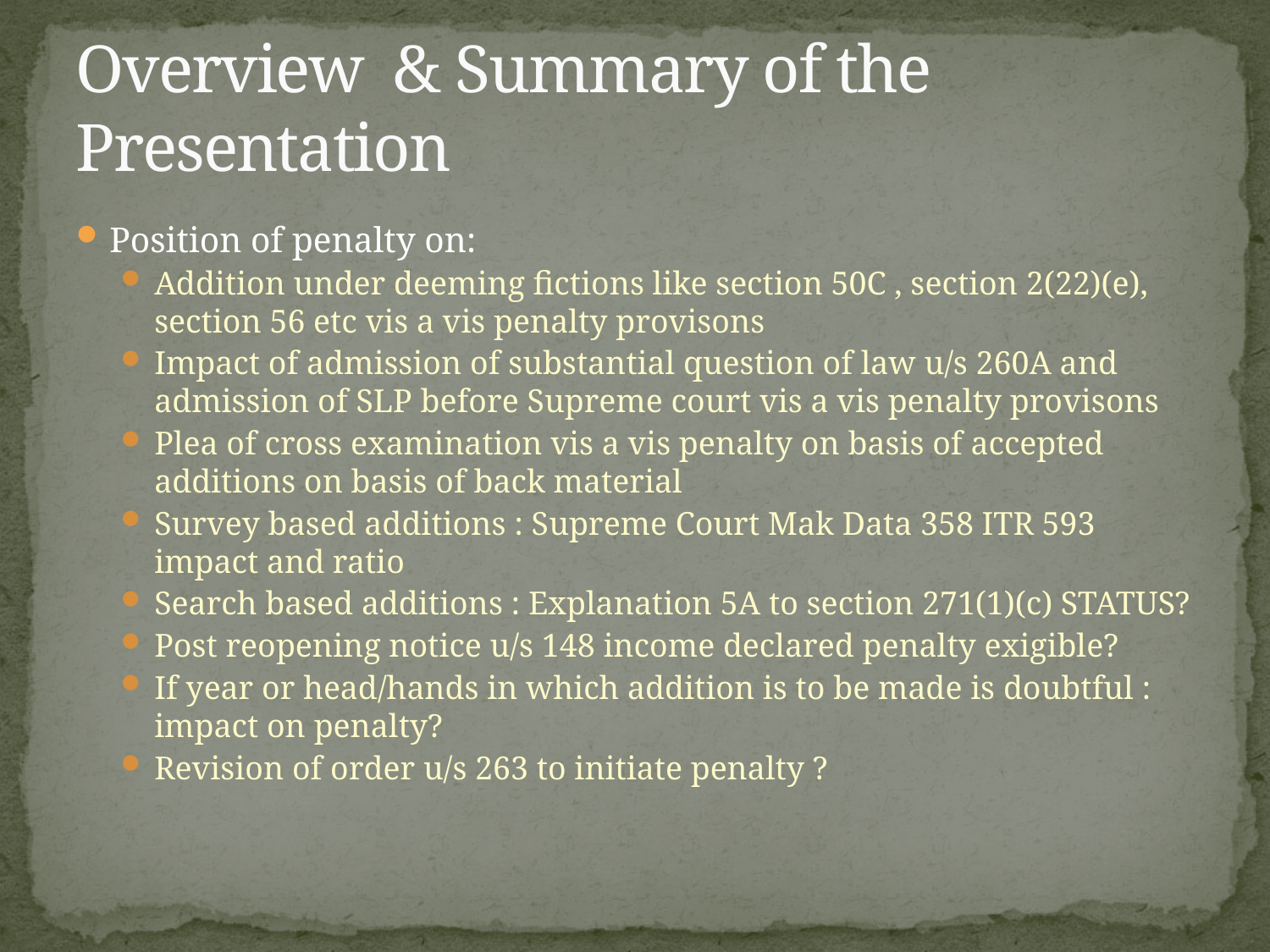

# Overview  & Summary of the Presentation
Position of penalty on:
Addition under deeming fictions like section 50C , section 2(22)(e), section 56 etc vis a vis penalty provisons
Impact of admission of substantial question of law u/s 260A and admission of SLP before Supreme court vis a vis penalty provisons
Plea of cross examination vis a vis penalty on basis of accepted additions on basis of back material
Survey based additions : Supreme Court Mak Data 358 ITR 593 impact and ratio
Search based additions : Explanation 5A to section 271(1)(c) STATUS?
Post reopening notice u/s 148 income declared penalty exigible?
If year or head/hands in which addition is to be made is doubtful : impact on penalty?
Revision of order u/s 263 to initiate penalty ?